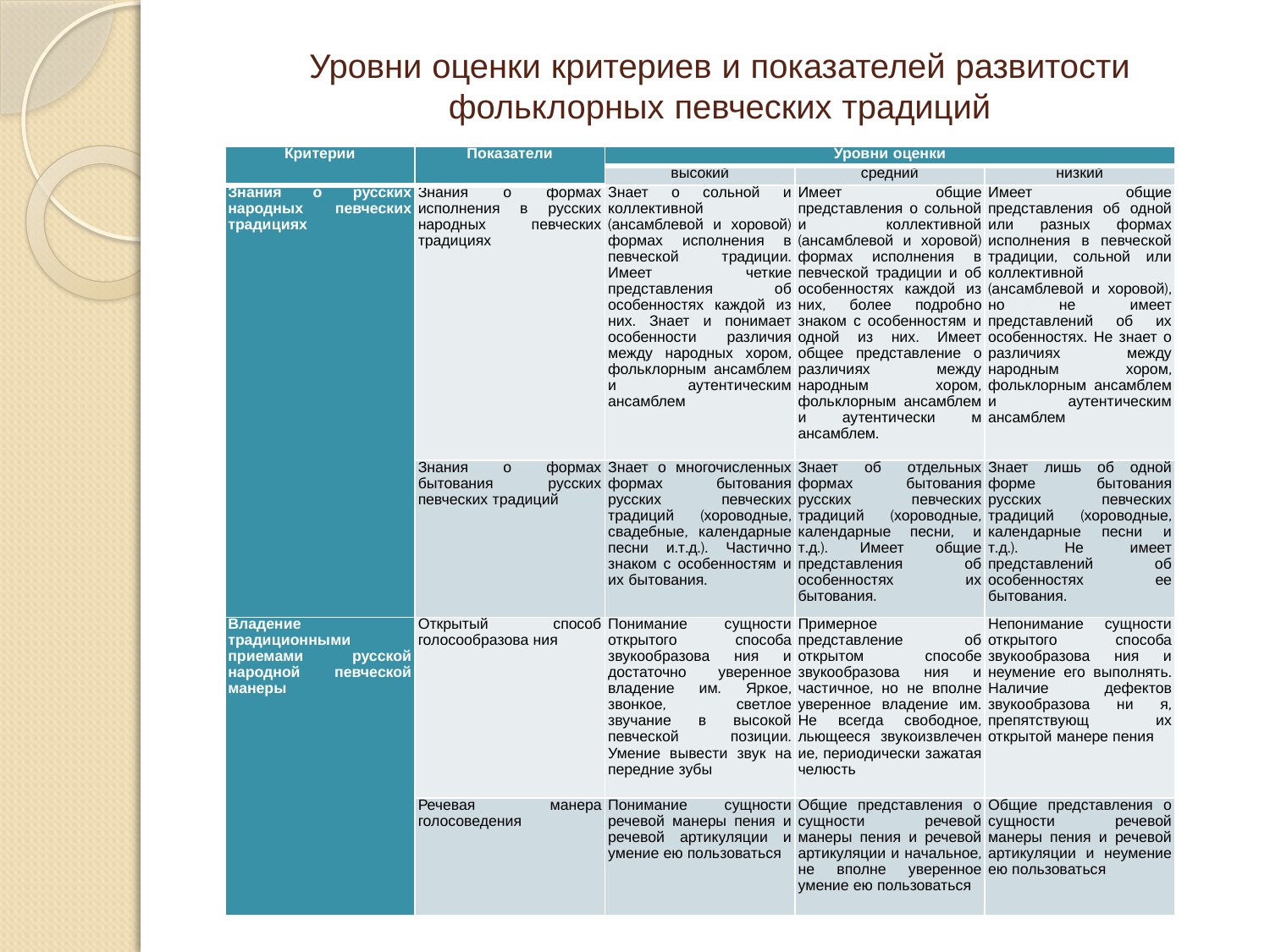

# Уровни оценки критериев и показателей развитости фольклорных певческих традиций
| Критерии | Показатели | Уровни оценки |  |  |
| --- | --- | --- | --- | --- |
|  |  | высокий | средний | низкий |
| Знания о русских народных певческих традициях | Знания о формах исполнения в русских народных певческих традициях | Знает о сольной и коллективной (ансамблевой и хоровой) формах исполнения в певческой традиции. Имеет четкие представления об особенностях каждой из них. Знает и понимает особенности различия между народных хором, фольклорным ансамблем и аутентическим ансамблем | Имеет общие представления о сольной и коллективной (ансамблевой и хоровой) формах исполнения в певческой традиции и об особенностях каждой из них, более подробно знаком с особенностям и одной из них. Имеет общее представление о различиях между народным хором, фольклорным ансамблем и аутентически м ансамблем. | Имеет общие представления об одной или разных формах исполнения в певческой традиции, сольной или коллективной (ансамблевой и хоровой), но не имеет представлений об их особенностях. Не знает о различиях между народным хором, фольклорным ансамблем и аутентическим ансамблем |
|  | Знания о формах бытования русских певческих традиций | Знает о многочисленных формах бытования русских певческих традиций (хороводные, свадебные, календарные песни и.т.д.). Частично знаком с особенностям и их бытования. | Знает об отдельных формах бытования русских певческих традиций (хороводные, календарные песни, и т.д.). Имеет общие представления об особенностях их бытования. | Знает лишь об одной форме бытования русских певческих традиций (хороводные, календарные песни и т.д.). Не имеет представлений об особенностях ее бытования. |
| Владение традиционными приемами русской народной певческой манеры | Открытый способ голосообразова ния | Понимание сущности открытого способа звукообразова ния и достаточно уверенное владение им. Яркое, звонкое, светлое звучание в высокой певческой позиции. Умение вывести звук на передние зубы | Примерное представление об открытом способе звукообразова ния и частичное, но не вполне уверенное владение им. Не всегда свободное, льющееся звукоизвлечен ие, периодически зажатая челюсть | Непонимание сущности открытого способа звукообразова ния и неумение его выполнять. Наличие дефектов звукообразова ни я, препятствующ их открытой манере пения |
|  | Речевая манера голосоведения | Понимание сущности речевой манеры пения и речевой артикуляции и умение ею пользоваться | Общие представления о сущности речевой манеры пения и речевой артикуляции и начальное, не вполне уверенное умение ею пользоваться | Общие представления о сущности речевой манеры пения и речевой артикуляции и неумение ею пользоваться |